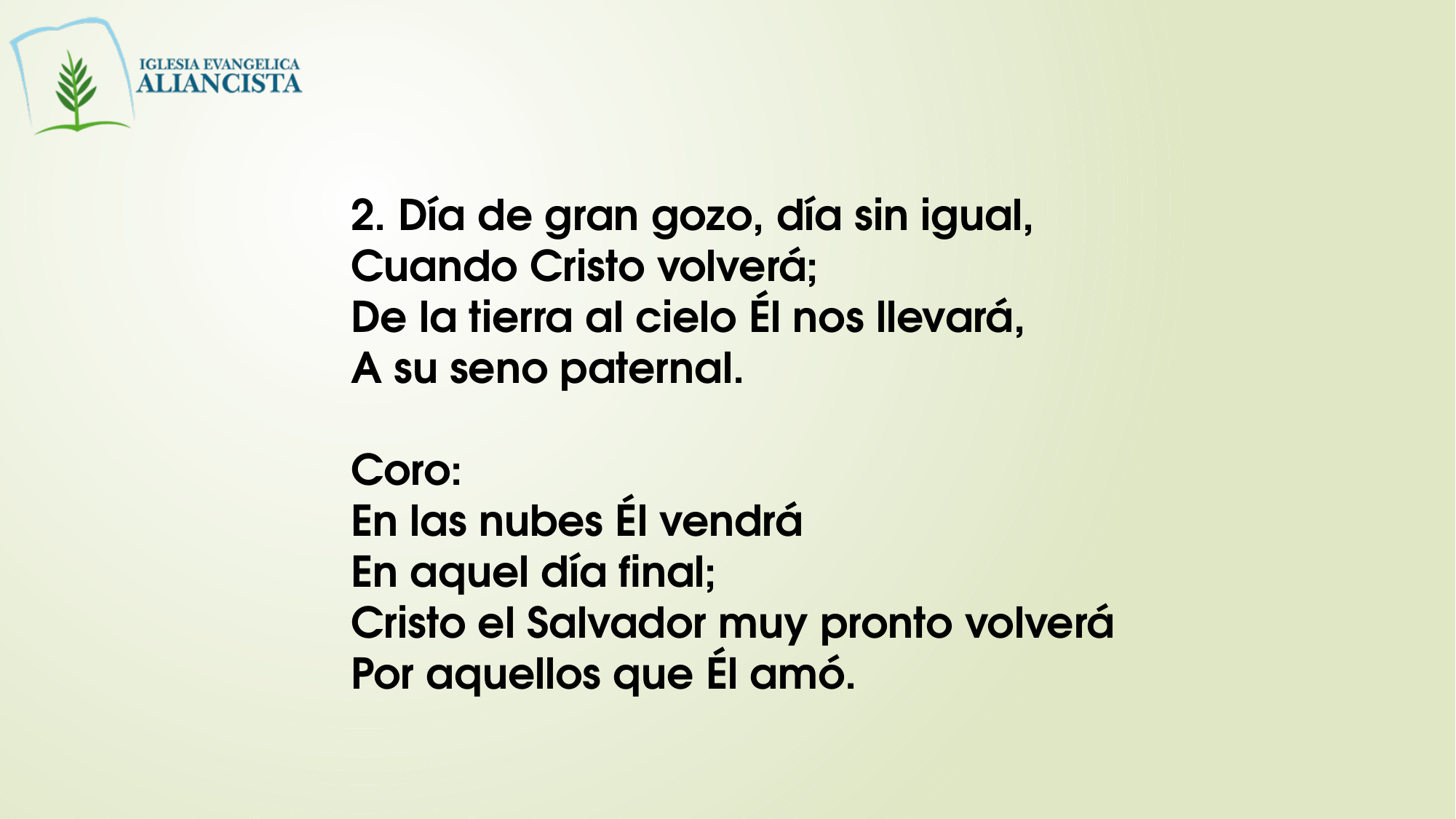

2. Día de gran gozo, día sin igual,
Cuando Cristo volverá;
De la tierra al cielo Él nos llevará,
A su seno paternal.

Coro:
En las nubes Él vendrá
En aquel día final;
Cristo el Salvador muy pronto volverá
Por aquellos que Él amó.